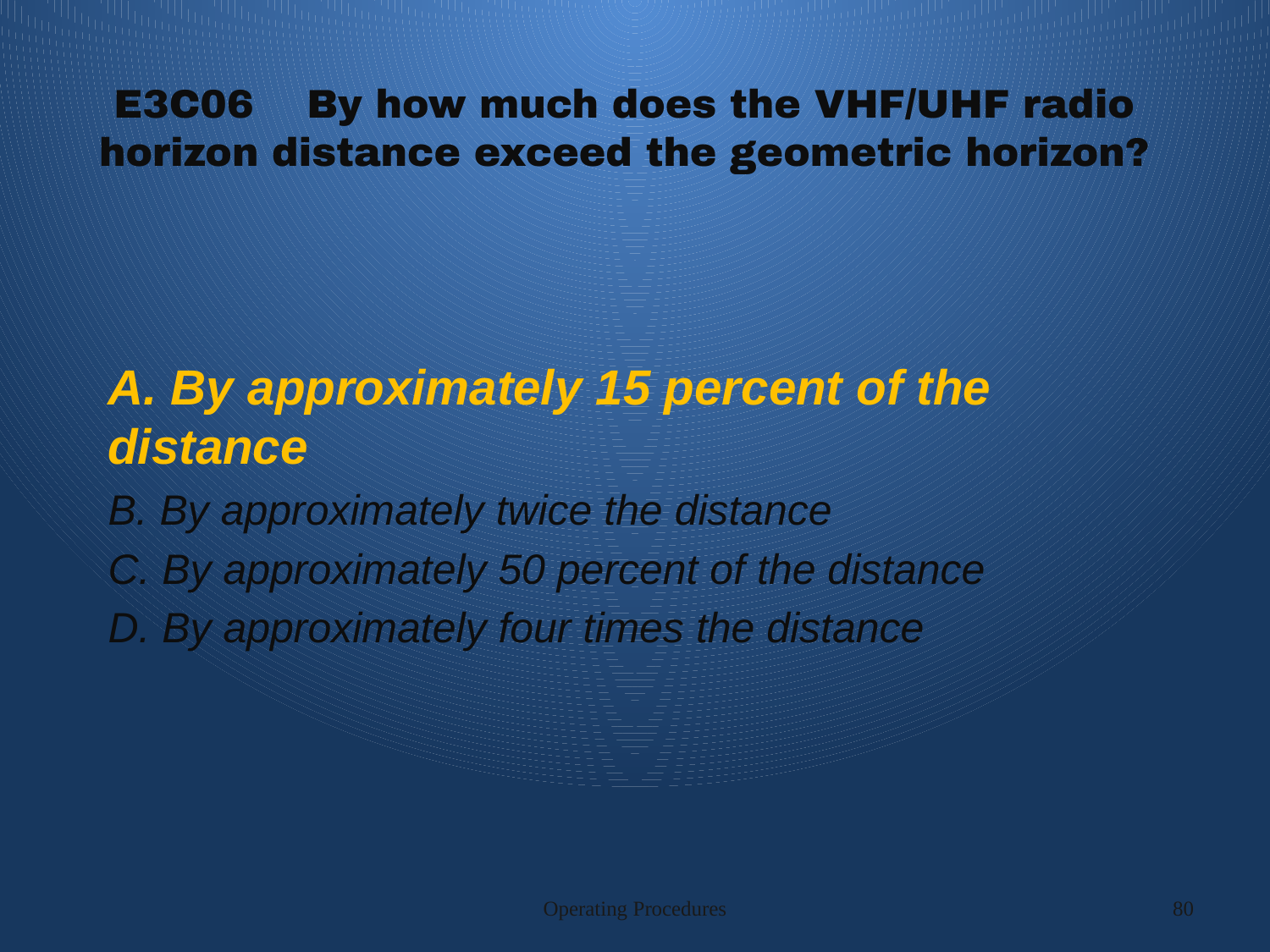

# E3C06    By how much does the VHF/UHF radio horizon distance exceed the geometric horizon?
A. By approximately 15 percent of the distance
B. By approximately twice the distance
C. By approximately 50 percent of the distance
D. By approximately four times the distance
Operating Procedures
80